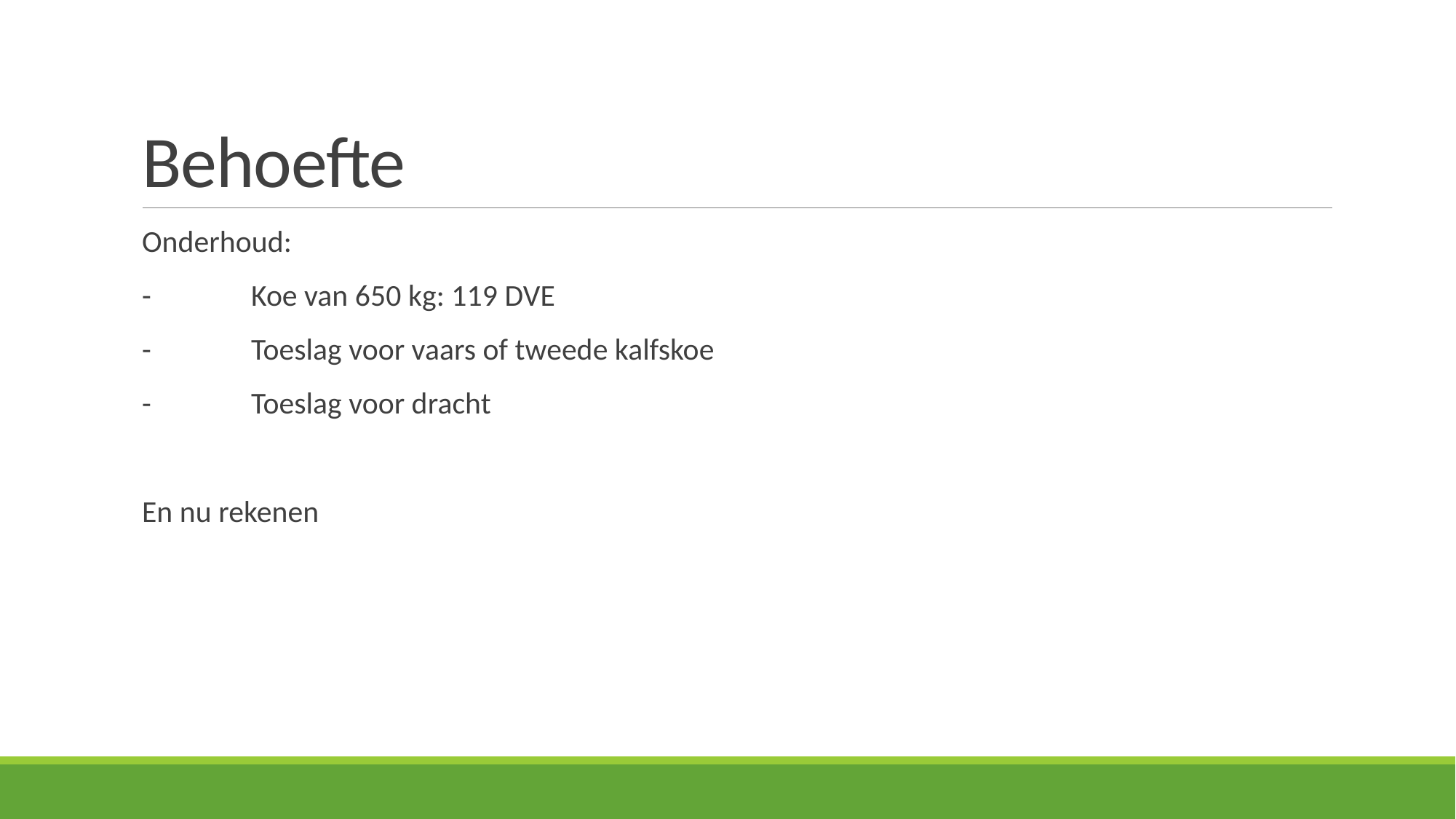

# Behoefte
Onderhoud:
-	Koe van 650 kg: 119 DVE
-	Toeslag voor vaars of tweede kalfskoe
-	Toeslag voor dracht

En nu rekenen